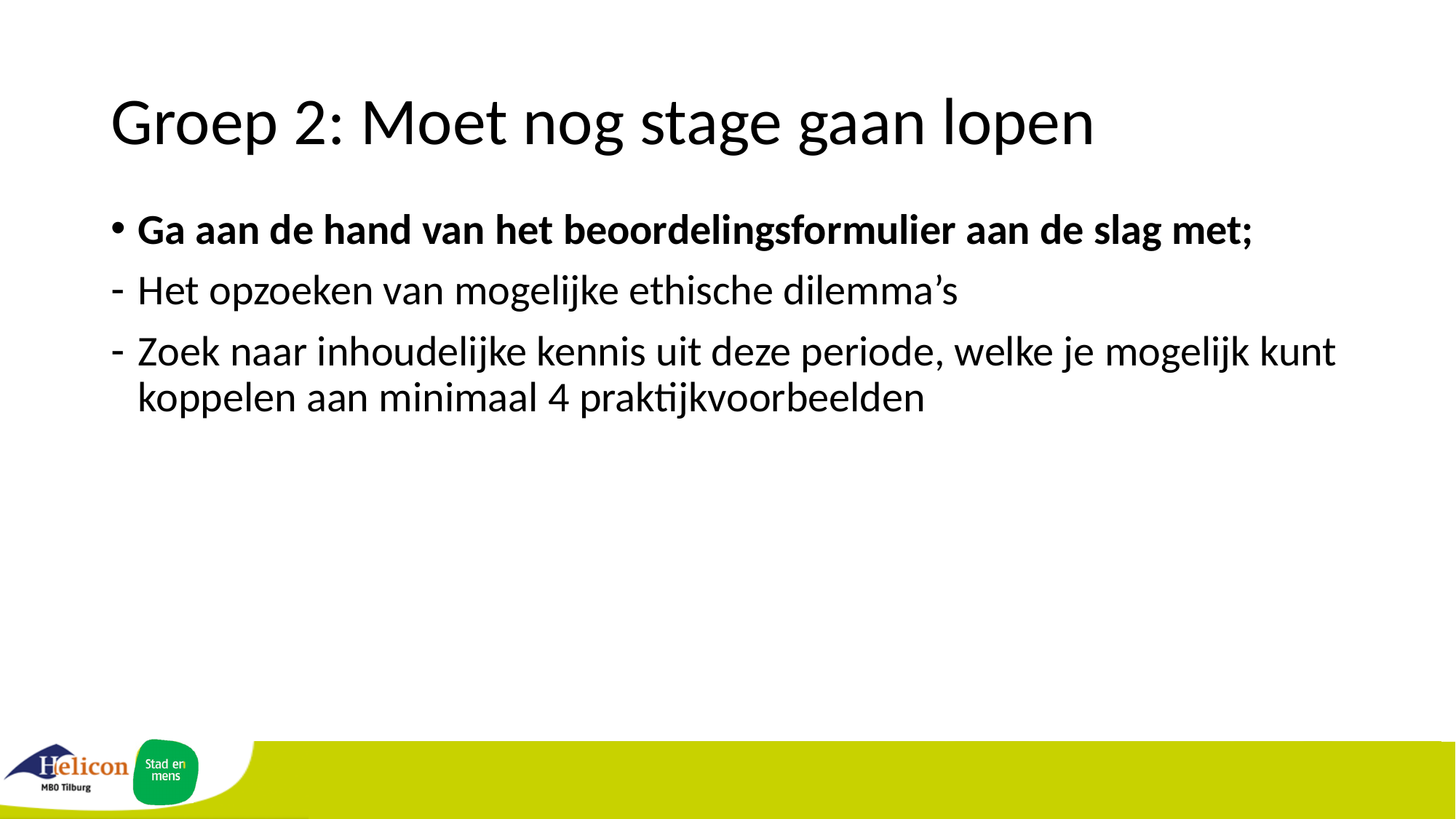

# Groep 2: Moet nog stage gaan lopen
Ga aan de hand van het beoordelingsformulier aan de slag met;
Het opzoeken van mogelijke ethische dilemma’s
Zoek naar inhoudelijke kennis uit deze periode, welke je mogelijk kunt koppelen aan minimaal 4 praktijkvoorbeelden